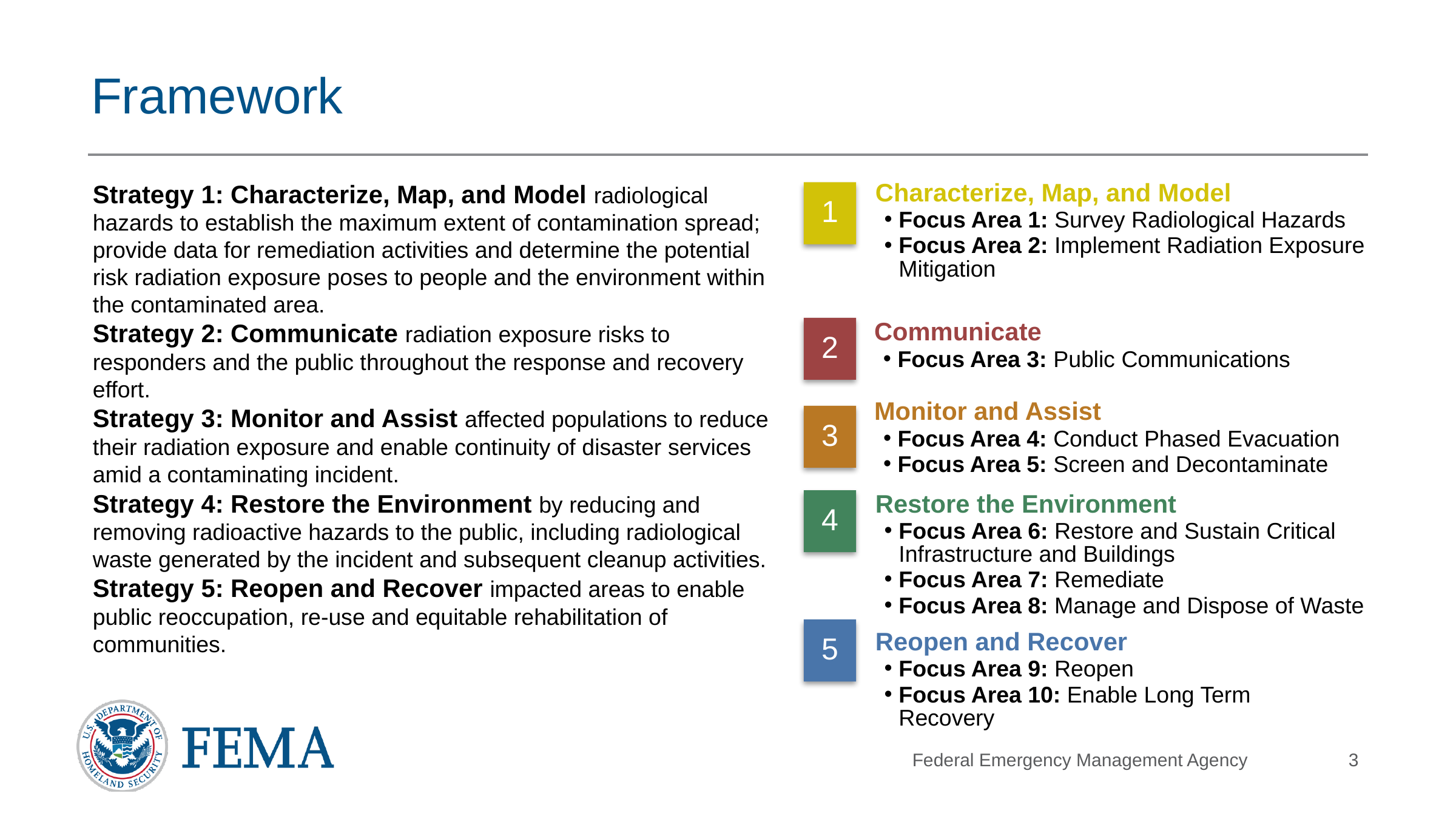

# Framework
Strategy 1: Characterize, Map, and Model radiological hazards to establish the maximum extent of contamination spread; provide data for remediation activities and determine the potential risk radiation exposure poses to people and the environment within the contaminated area.
Strategy 2: Communicate radiation exposure risks to responders and the public throughout the response and recovery effort.
Strategy 3: Monitor and Assist affected populations to reduce their radiation exposure and enable continuity of disaster services amid a contaminating incident.
Strategy 4: Restore the Environment by reducing and removing radioactive hazards to the public, including radiological waste generated by the incident and subsequent cleanup activities.
Strategy 5: Reopen and Recover impacted areas to enable public reoccupation, re-use and equitable rehabilitation of communities.

Characterize, Map, and Model
Focus Area 1: Survey Radiological Hazards
Focus Area 2: Implement Radiation Exposure Mitigation

1
2
Communicate
Focus Area 3: Public Communications
Monitor and Assist
Focus Area 4: Conduct Phased Evacuation
Focus Area 5: Screen and Decontaminate
3
4
Restore the Environment
Focus Area 6: Restore and Sustain Critical Infrastructure and Buildings
Focus Area 7: Remediate
Focus Area 8: Manage and Dispose of Waste

Reopen and Recover
Focus Area 9: Reopen
Focus Area 10: Enable Long Term Recovery
5
3